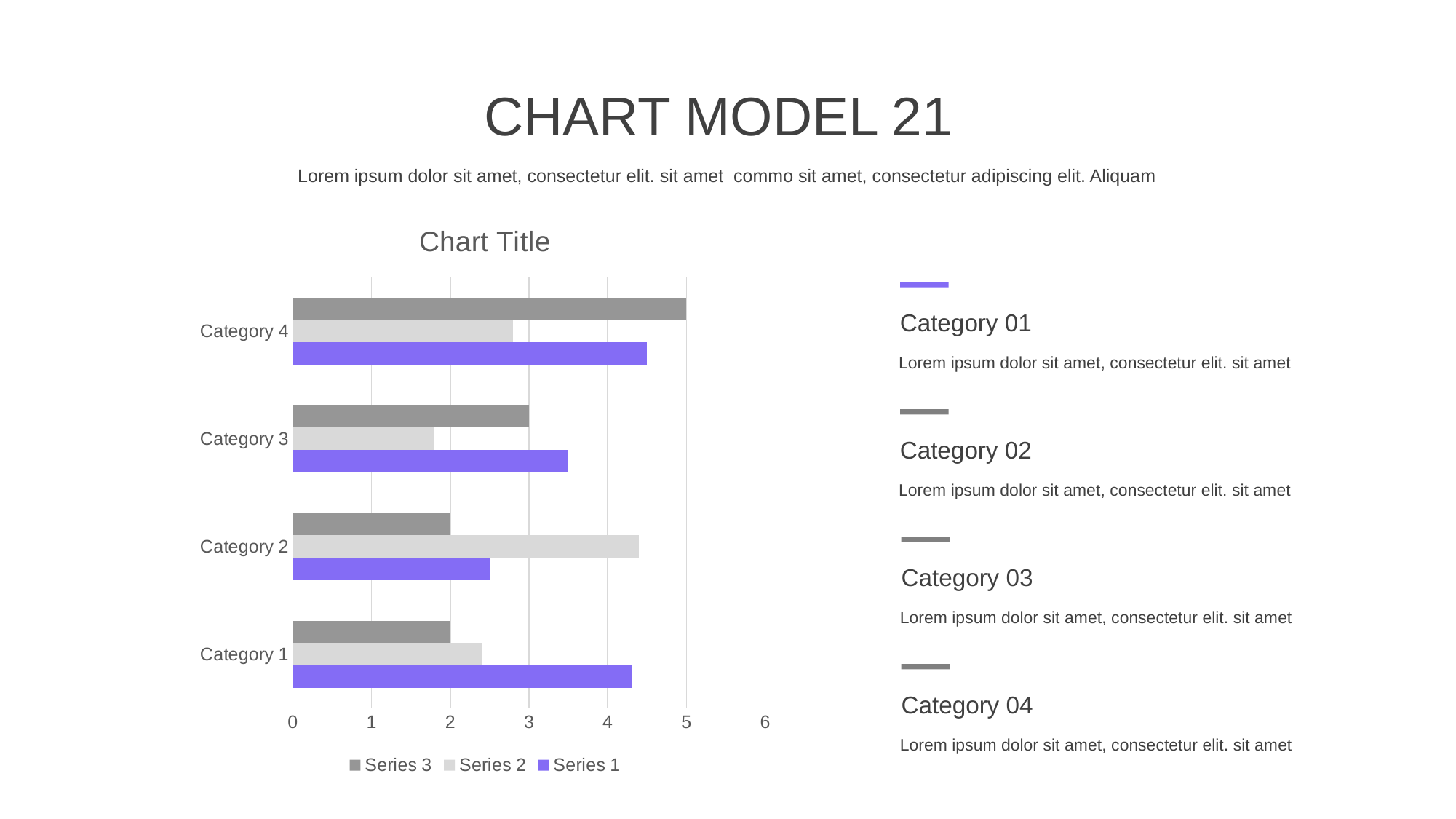

CHART MODEL 21
Lorem ipsum dolor sit amet, consectetur elit. sit amet  commo sit amet, consectetur adipiscing elit. Aliquam

### Chart:

| Category | Series 1 | Series 2 | Series 3 |
|---|---|---|---|
| Category 1 | 4.3 | 2.4 | 2.0 |
| Category 2 | 2.5 | 4.4 | 2.0 |
| Category 3 | 3.5 | 1.8 | 3.0 |
| Category 4 | 4.5 | 2.8 | 5.0 |
Category 01
Lorem ipsum dolor sit amet, consectetur elit. sit amet

Category 02
Lorem ipsum dolor sit amet, consectetur elit. sit amet

Category 03
Lorem ipsum dolor sit amet, consectetur elit. sit amet

Category 04
Lorem ipsum dolor sit amet, consectetur elit. sit amet